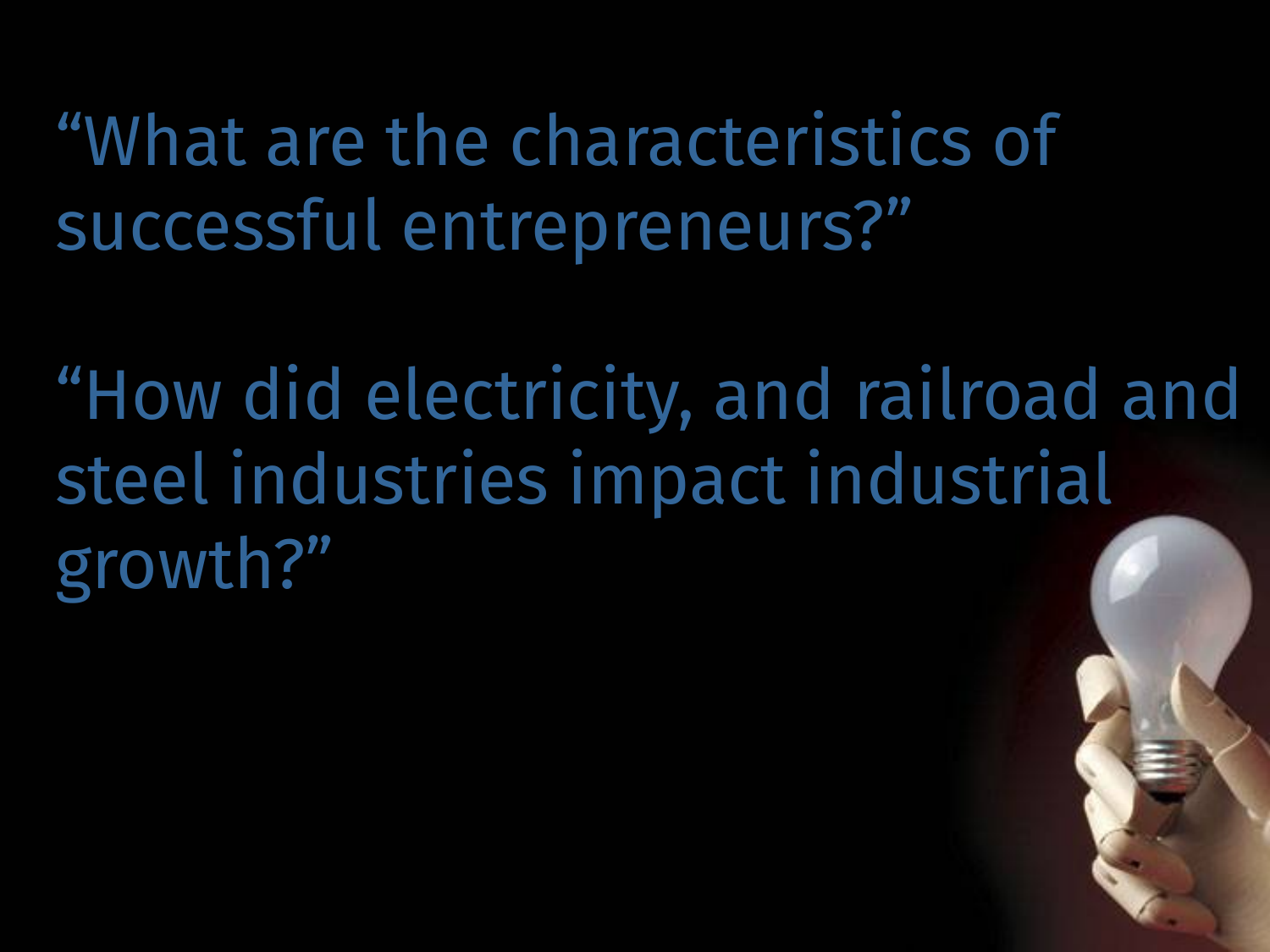

# “What are the characteristics of successful entrepreneurs?” “How did electricity, and railroad and steel industries impact industrial growth?”